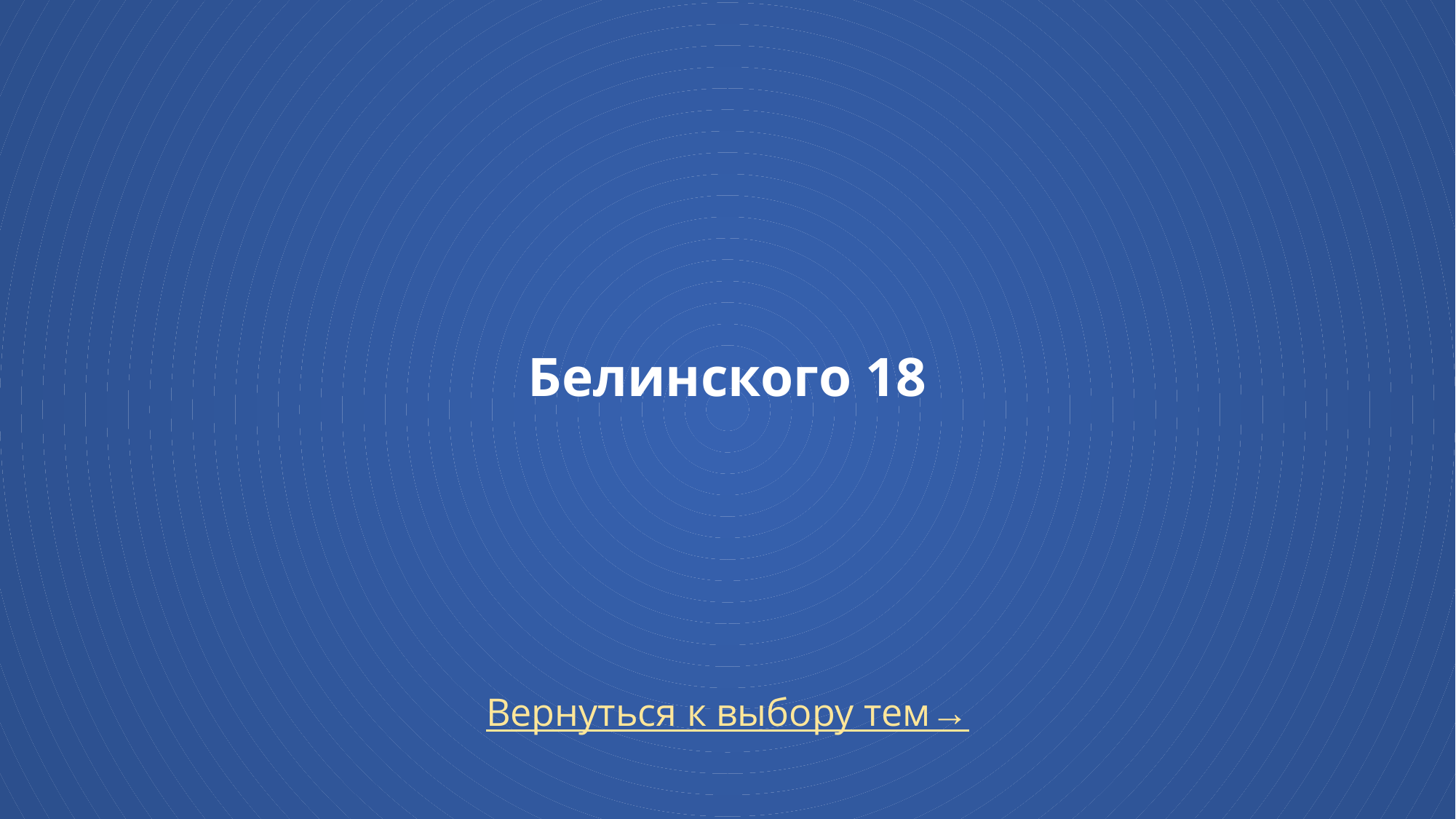

# Белинского 18
Вернуться к выбору тем→